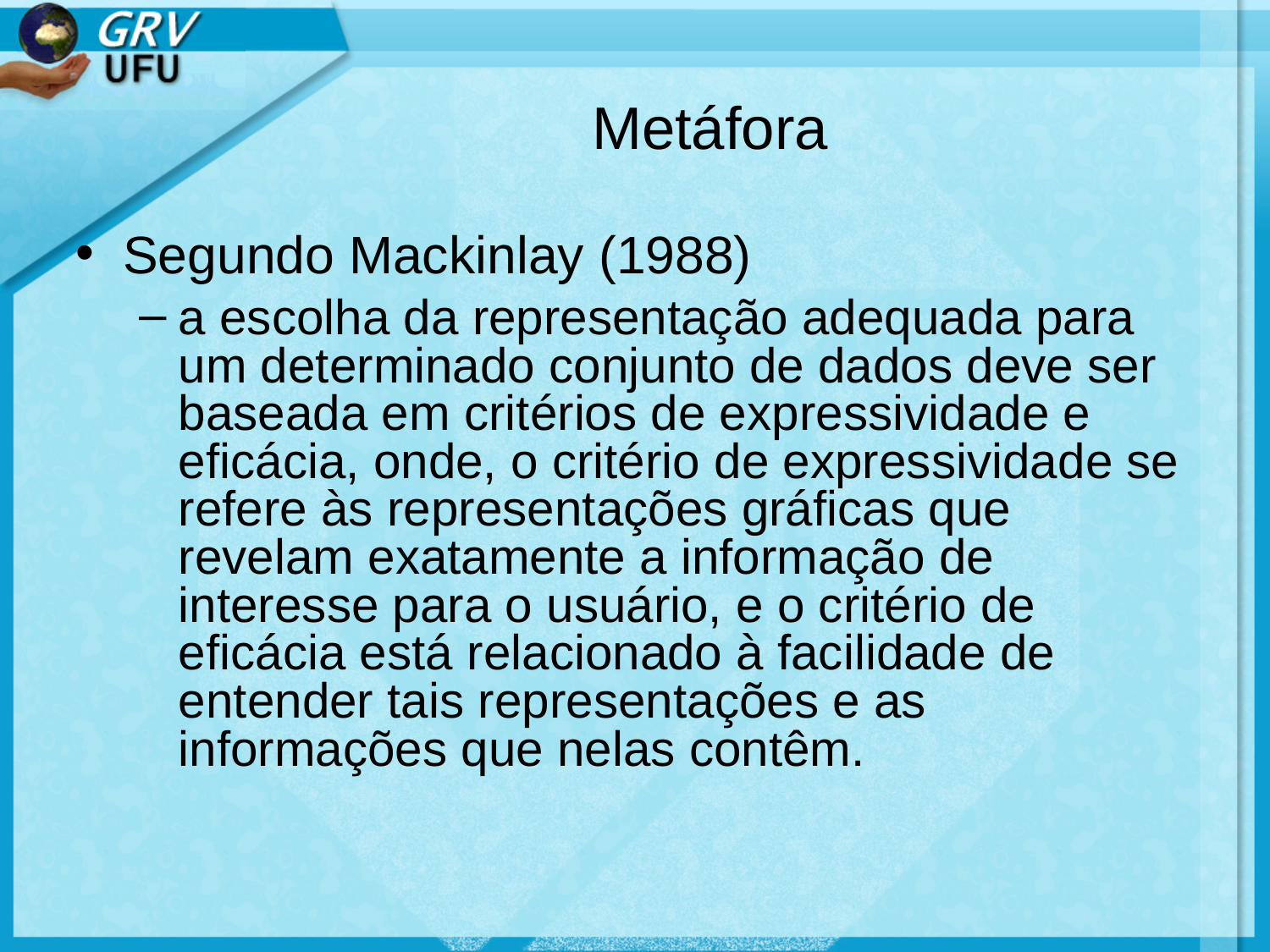

Metáfora
Segundo Mackinlay (1988)
a escolha da representação adequada para um determinado conjunto de dados deve ser baseada em critérios de expressividade e eficácia, onde, o critério de expressividade se refere às representações gráficas que revelam exatamente a informação de interesse para o usuário, e o critério de eficácia está relacionado à facilidade de entender tais representações e as informações que nelas contêm.